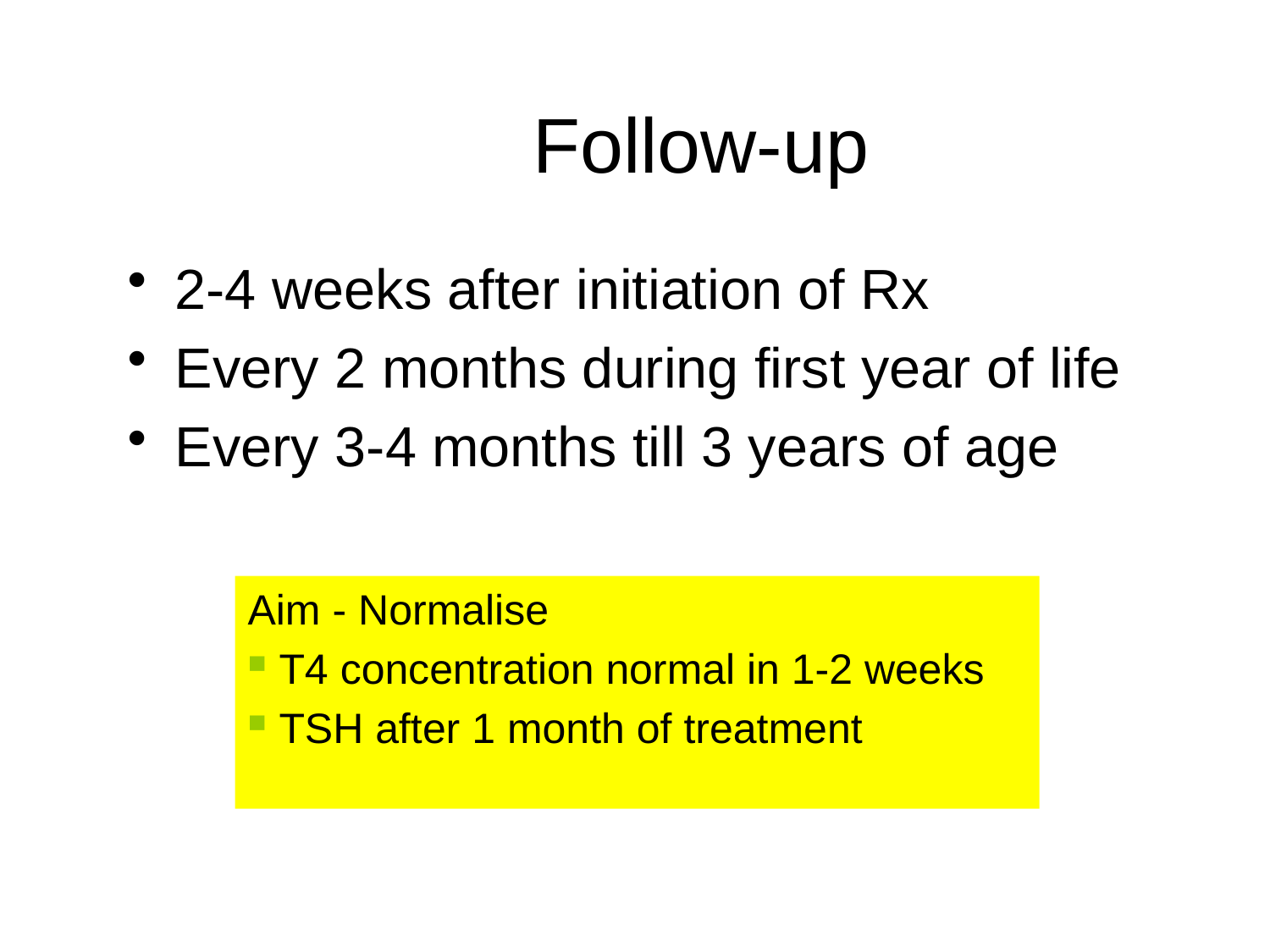

# Follow-up
2-4 weeks after initiation of Rx
Every 2 months during first year of life
Every 3-4 months till 3 years of age

Aim - Normalise
 T4 concentration normal in 1-2 weeks
 TSH after 1 month of treatment